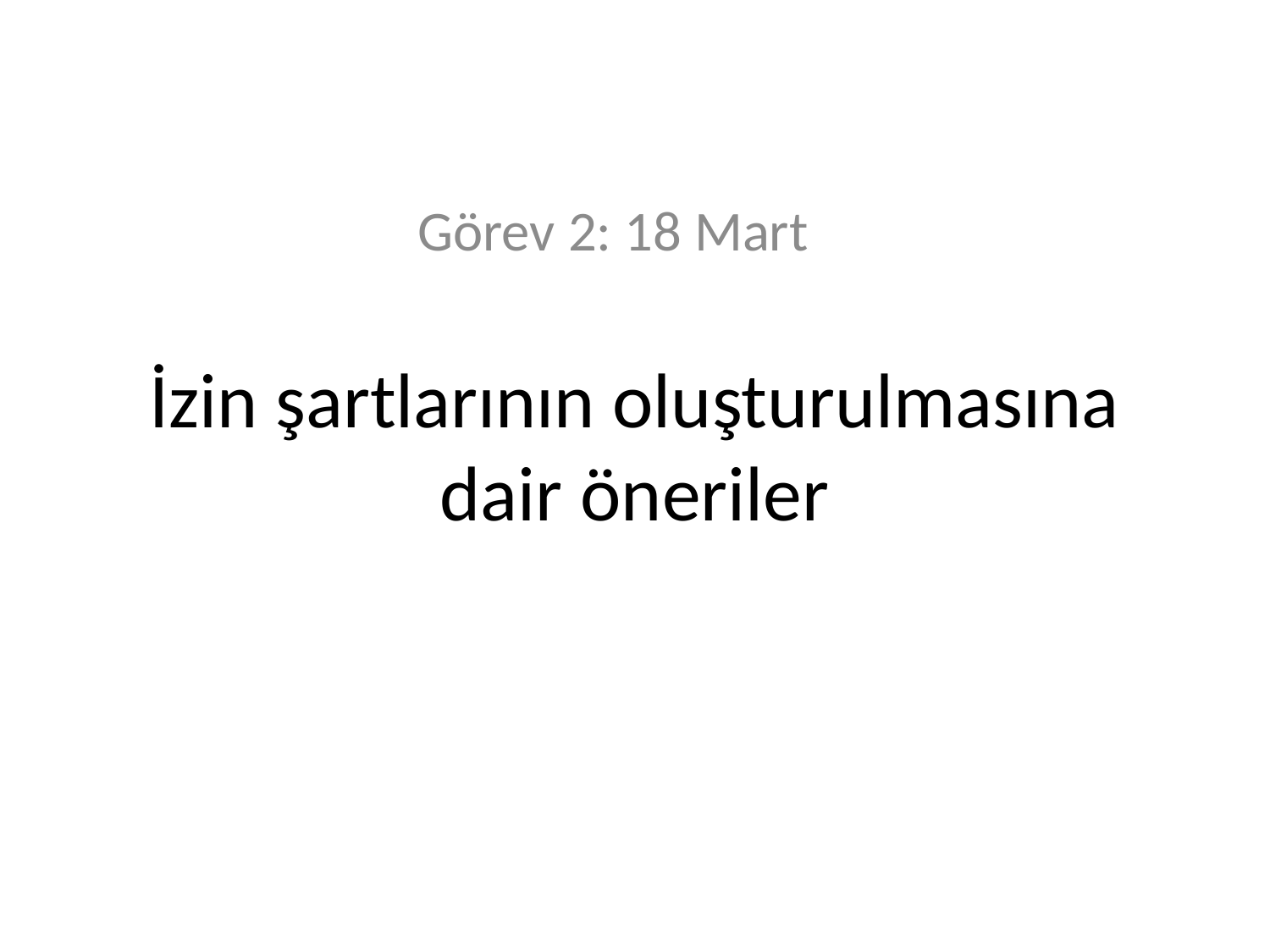

Görev 2: 18 Mart
# İzin şartlarının oluşturulmasına dair öneriler